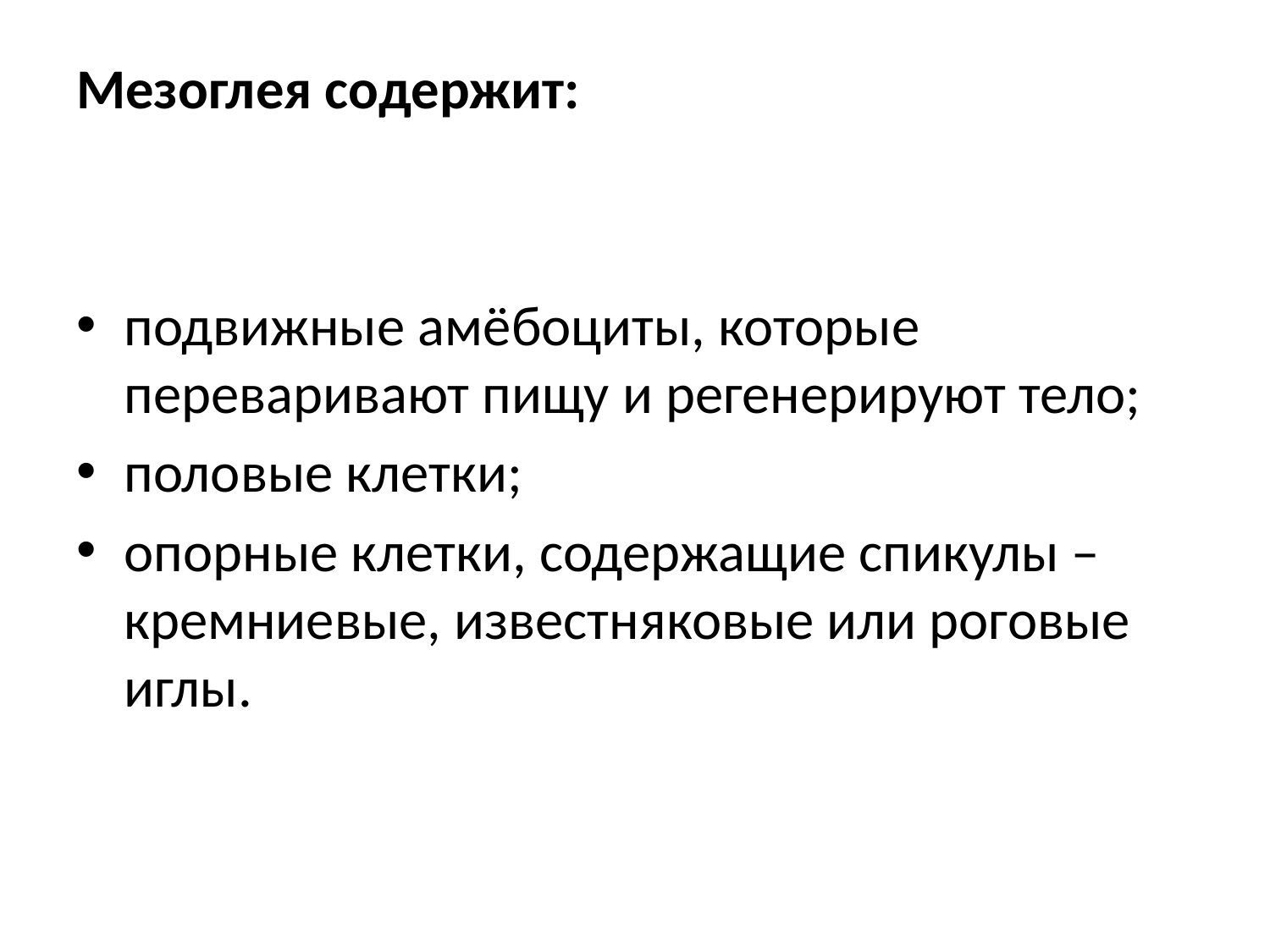

Мезоглея содержит:

подвижные амёбоциты, которые переваривают пищу и регенерируют тело;
половые клетки;
опорные клетки, содержащие спикулы – кремниевые, известняковые или роговые иглы.